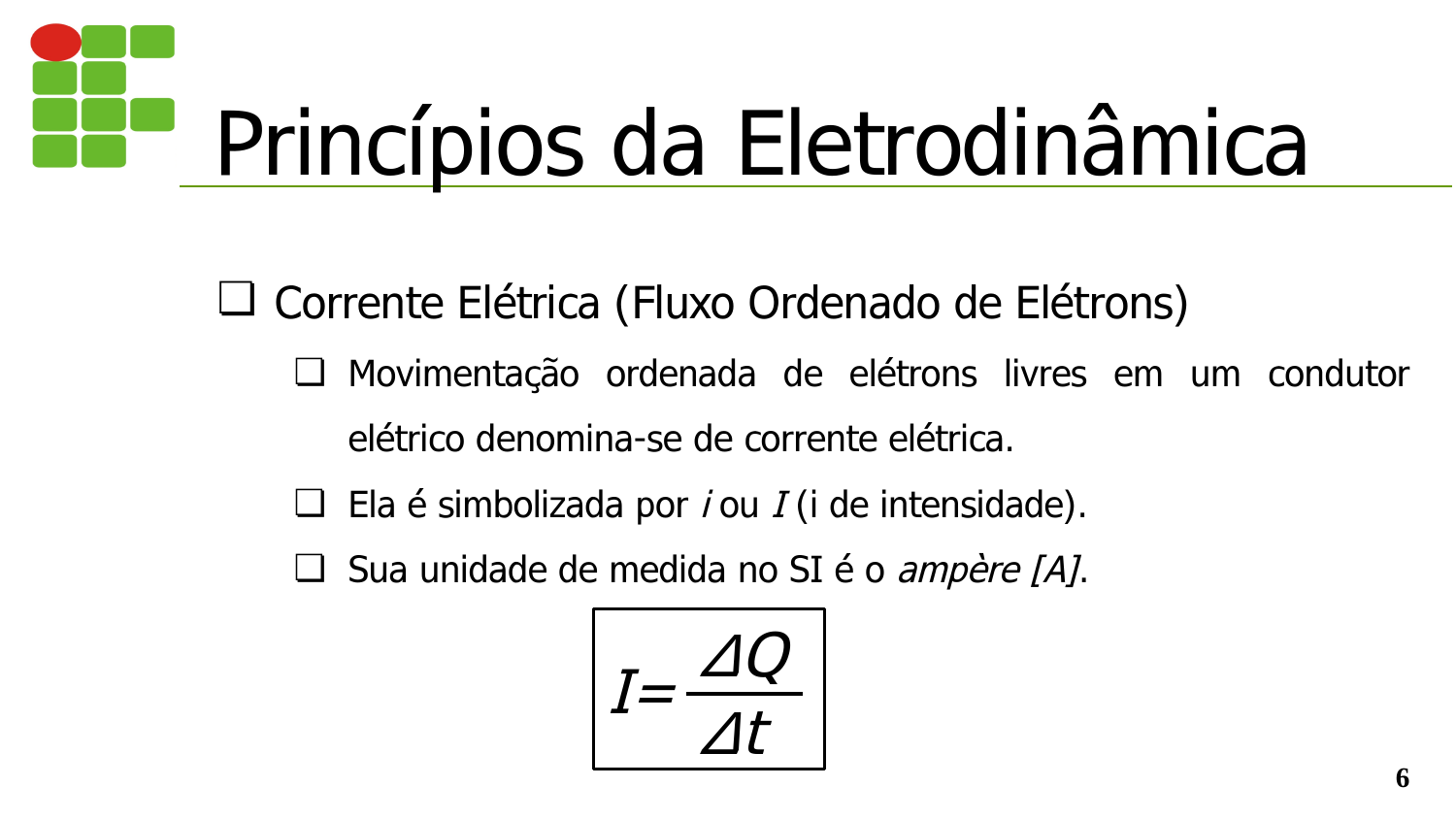

# Princípios da Eletrodinâmica
Corrente Elétrica (Fluxo Ordenado de Elétrons)
Movimentação ordenada de elétrons livres em um condutor elétrico denomina-se de corrente elétrica.
Ela é simbolizada por i ou I (i de intensidade).
Sua unidade de medida no SI é o ampère [A].
ΔQ
I=
Δt
6